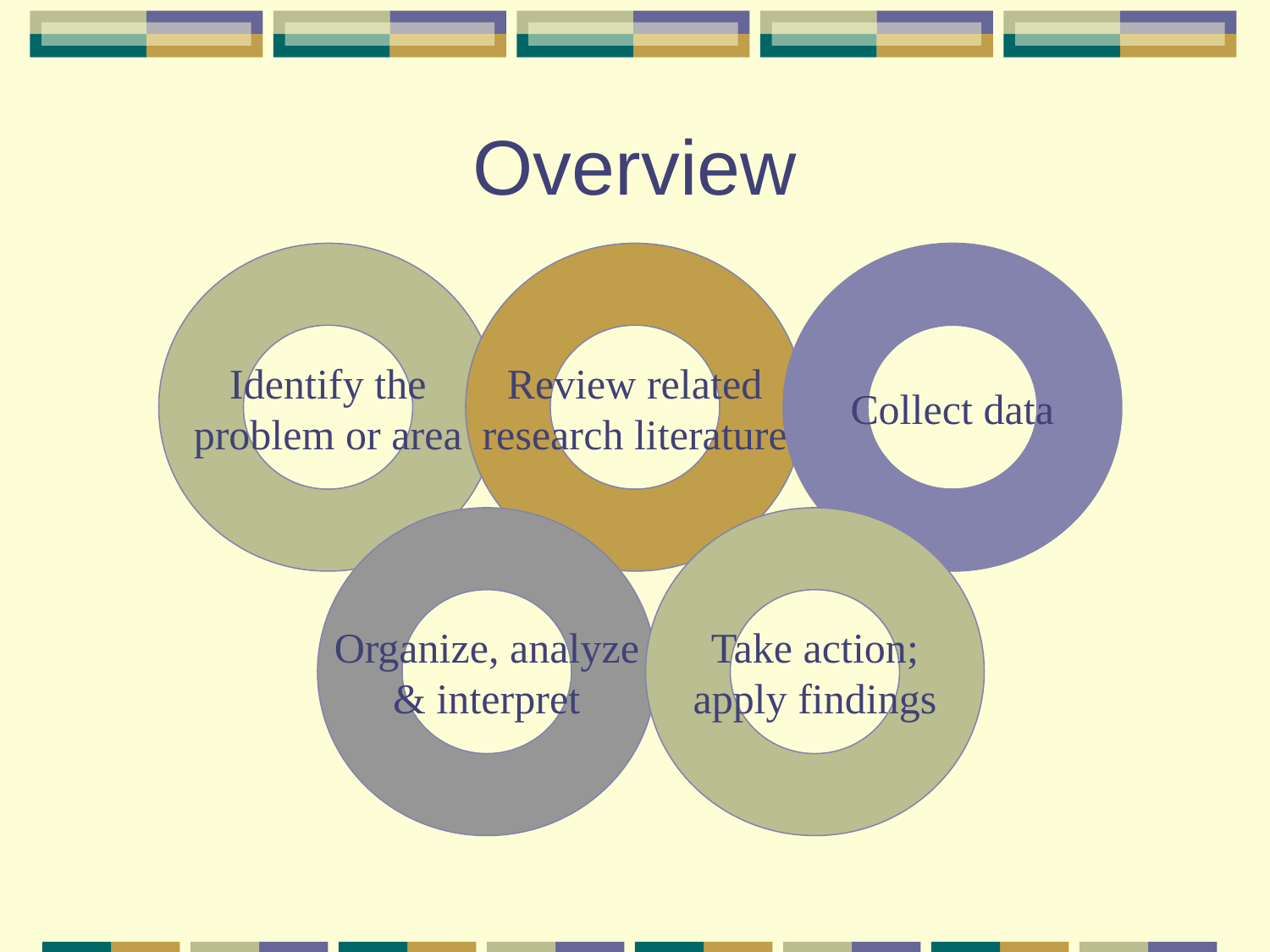

# Overview
Identify the
problem or area
Review related
research literature
Collect data
Organize, analyze
& interpret
Take action;
apply findings